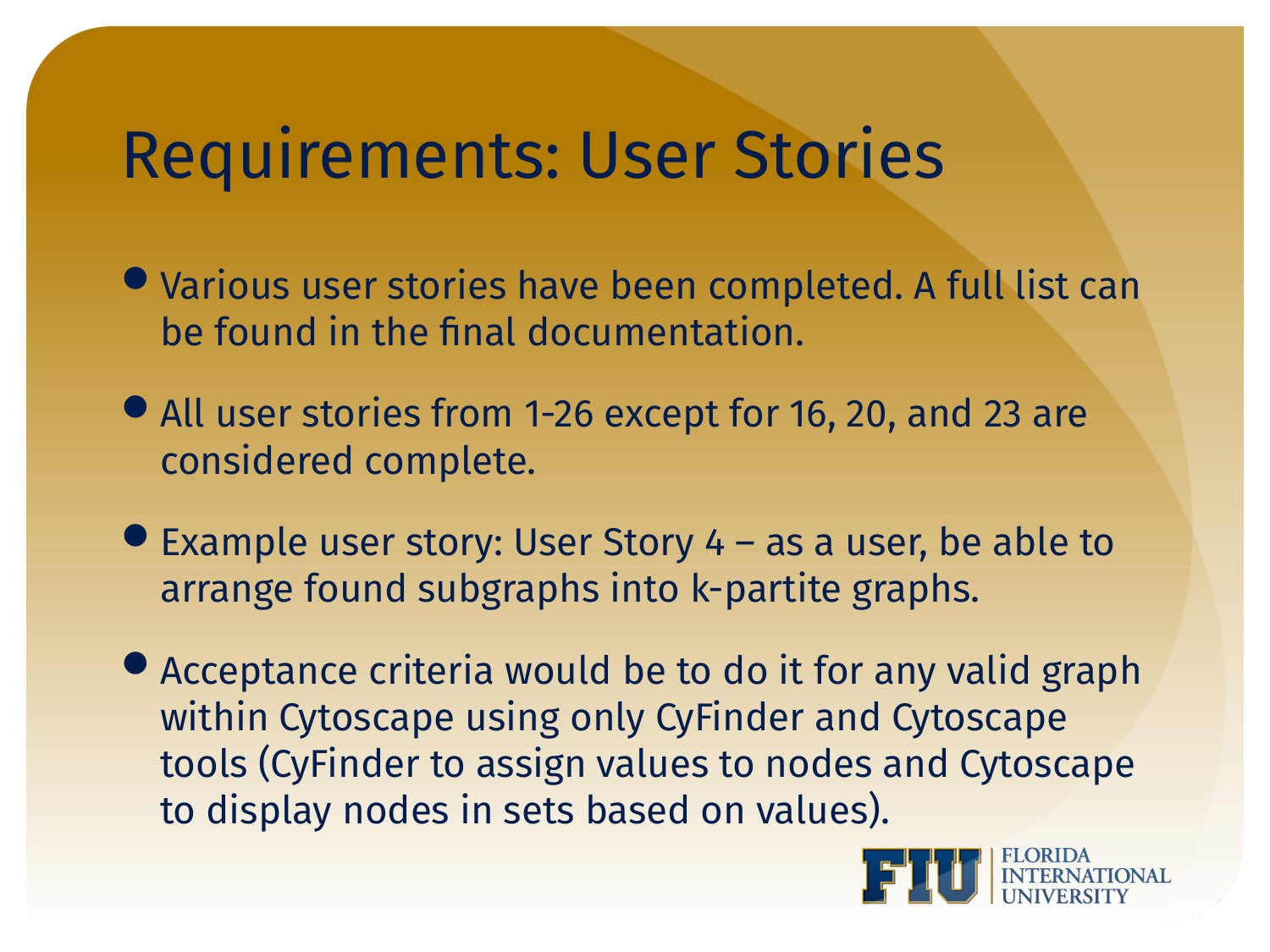

# Requirements: User Stories
Various user stories have been completed. A full list can be found in the final documentation.
All user stories from 1-26 except for 16, 20, and 23 are considered complete.
Example user story: User Story 4 – as a user, be able to arrange found subgraphs into k-partite graphs.
Acceptance criteria would be to do it for any valid graph within Cytoscape using only CyFinder and Cytoscape tools (CyFinder to assign values to nodes and Cytoscape to display nodes in sets based on values).